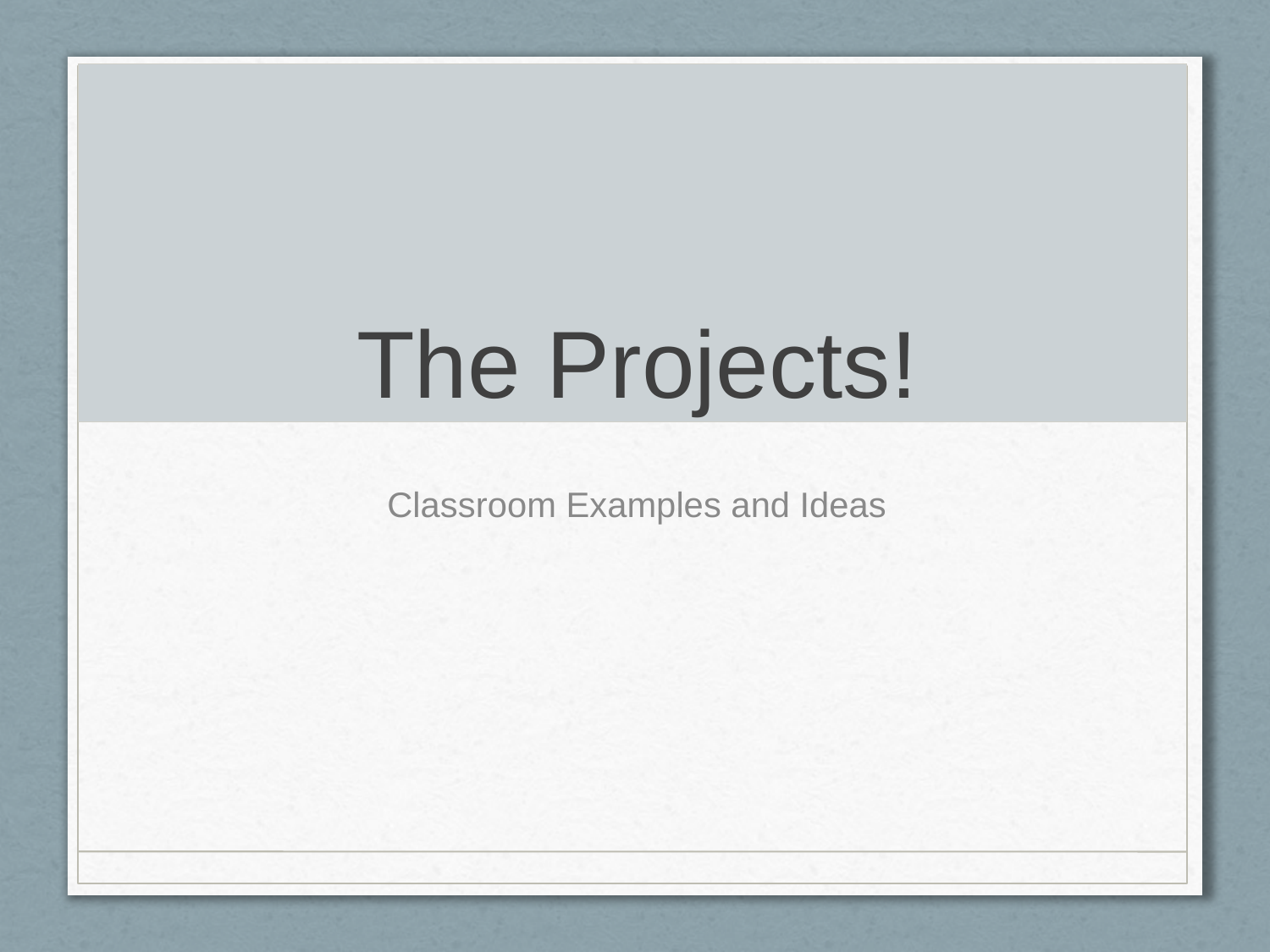

# The Projects!
Classroom Examples and Ideas